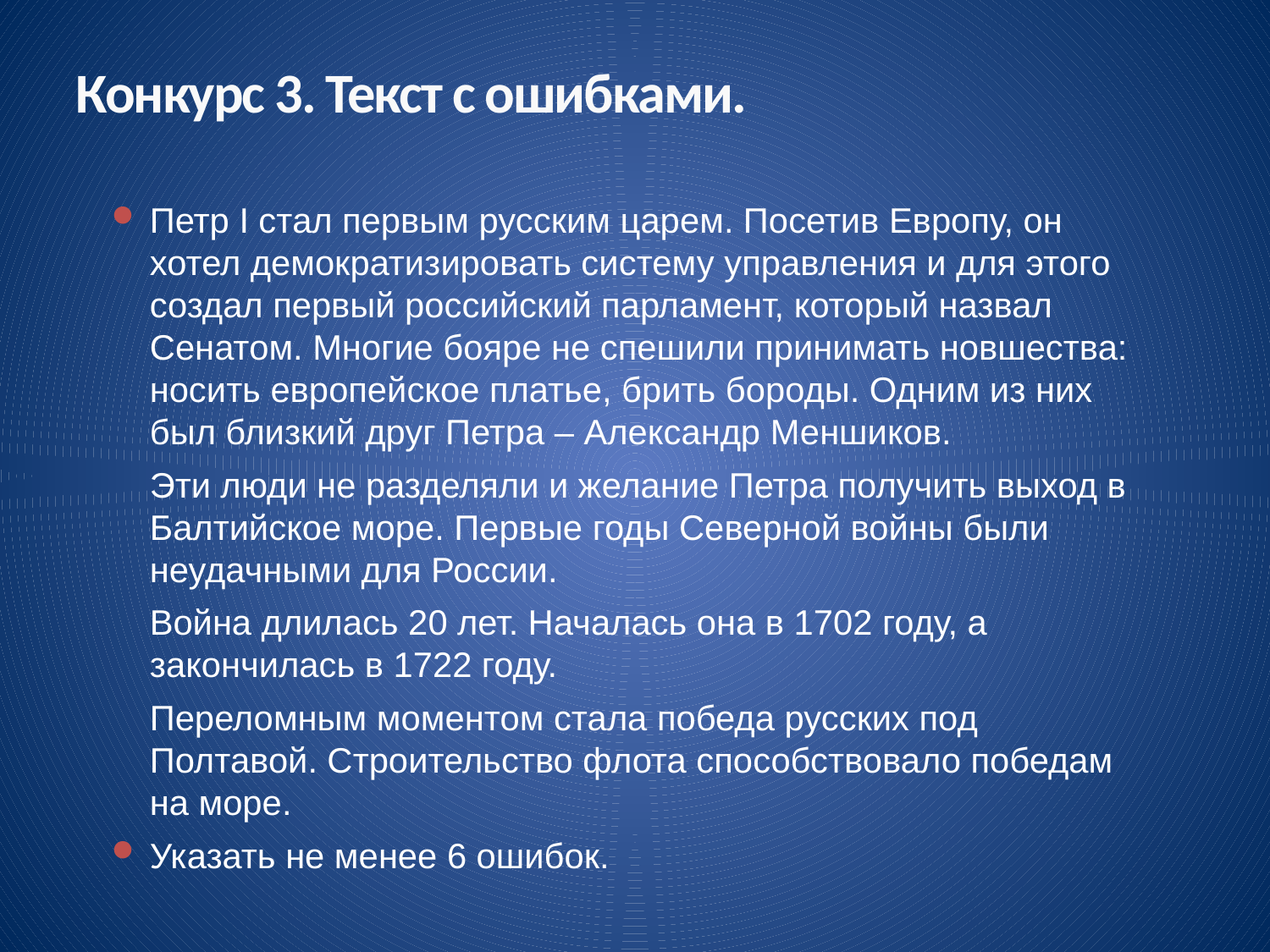

# Конкурс 3. Текст с ошибками.

Петр I стал первым русским царем. Посетив Европу, он хотел демократизировать систему управления и для этого создал первый российский парламент, который назвал Сенатом. Многие бояре не спешили принимать новшества: носить европейское платье, брить бороды. Одним из них был близкий друг Петра – Александр Меншиков.
	Эти люди не разделяли и желание Петра получить выход в Балтийское море. Первые годы Северной войны были неудачными для России.
	Война длилась 20 лет. Началась она в 1702 году, а закончилась в 1722 году.
	Переломным моментом стала победа русских под Полтавой. Строительство флота способствовало победам на море.
Указать не менее 6 ошибок.